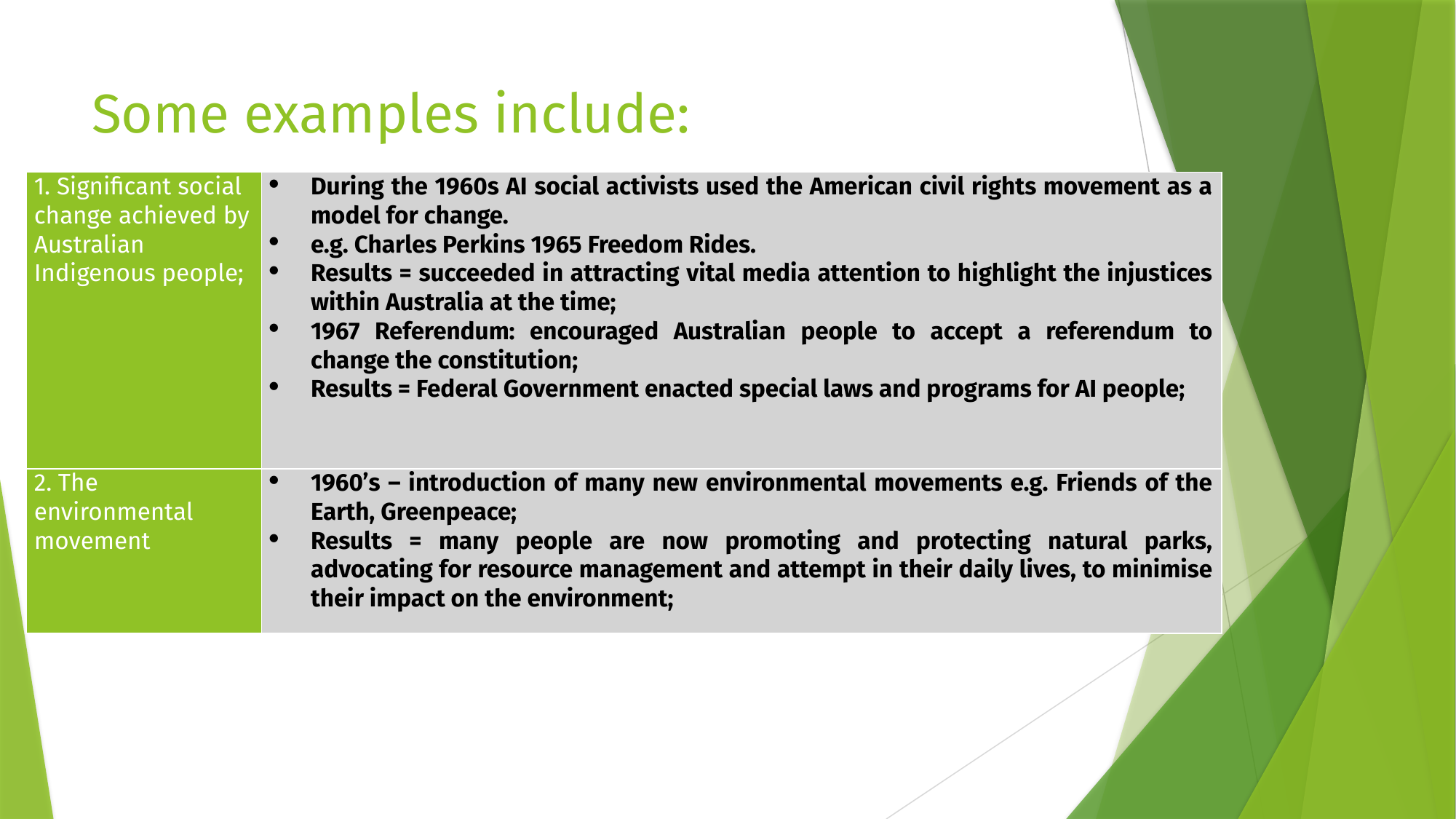

# Some examples include:
| 1. Significant social change achieved by Australian Indigenous people; | During the 1960s AI social activists used the American civil rights movement as a model for change. e.g. Charles Perkins 1965 Freedom Rides. Results = succeeded in attracting vital media attention to highlight the injustices within Australia at the time; 1967 Referendum: encouraged Australian people to accept a referendum to change the constitution; Results = Federal Government enacted special laws and programs for AI people; |
| --- | --- |
| 2. The environmental movement | 1960’s – introduction of many new environmental movements e.g. Friends of the Earth, Greenpeace; Results = many people are now promoting and protecting natural parks, advocating for resource management and attempt in their daily lives, to minimise their impact on the environment; |